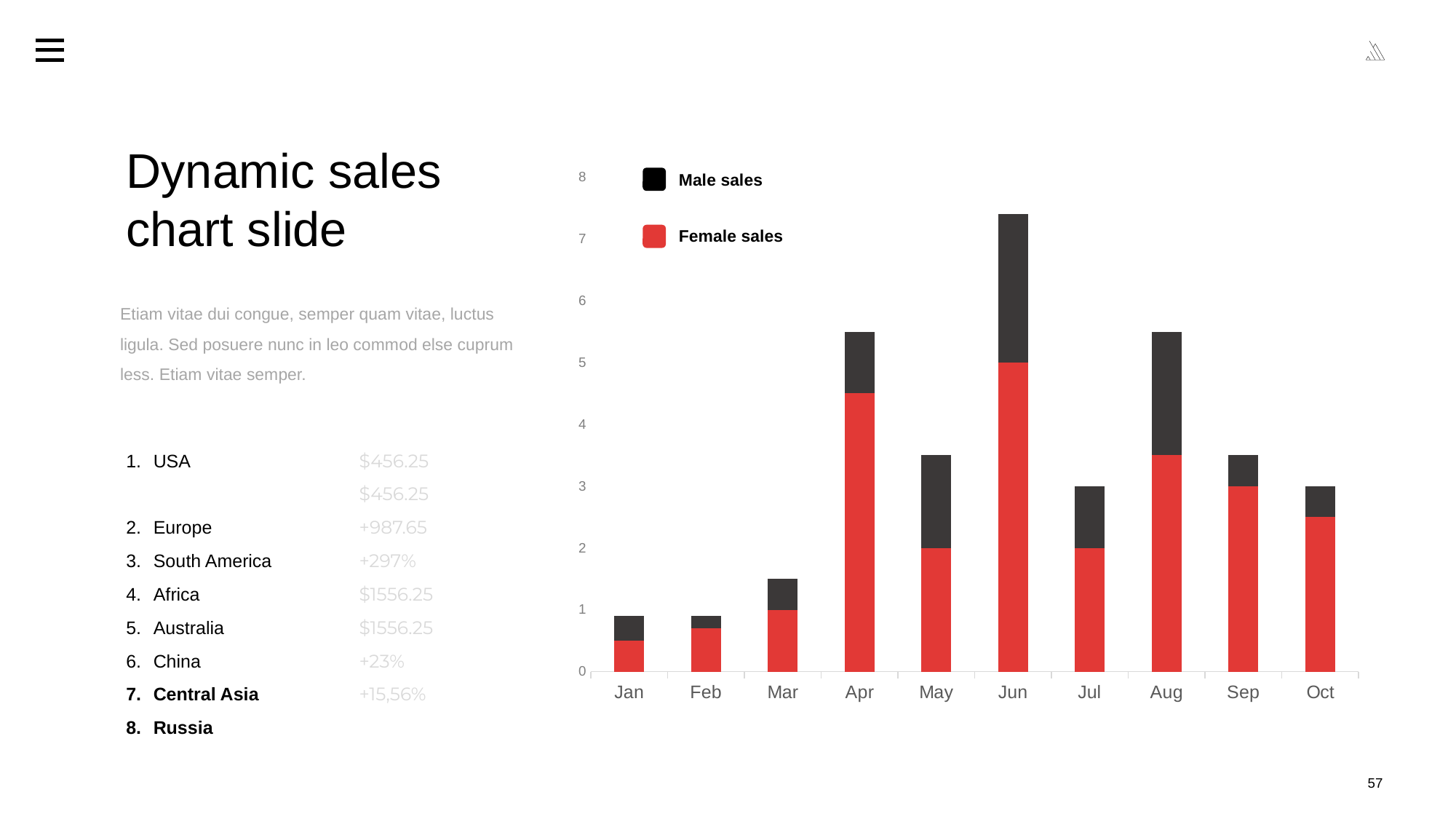

Dynamic sales
chart slide

### Chart

| Category | Series 1 | Series 2 |
|---|---|---|
| Jan | 0.5 | 0.4 |
| Feb | 0.7 | 0.2 |
| Mar | 1.0 | 0.5 |
| Apr | 4.5 | 1.0 |
| May | 2.0 | 1.5 |
| Jun | 5.0 | 2.4 |
| Jul | 2.0 | 1.0 |
| Aug | 3.5 | 2.0 |
| Sep | 3.0 | 0.5 |
| Oct | 2.5 | 0.5 |
Male sales

Female sales

Etiam vitae dui congue, semper quam vitae, luctus ligula. Sed posuere nunc in leo commod else cuprum less. Etiam vitae semper.
USA
Europe
South America
Africa
Australia
China
Central Asia
Russia

$456.25
$456.25
+987.65
+297%
$1556.25
$1556.25
+23%
+15,56%